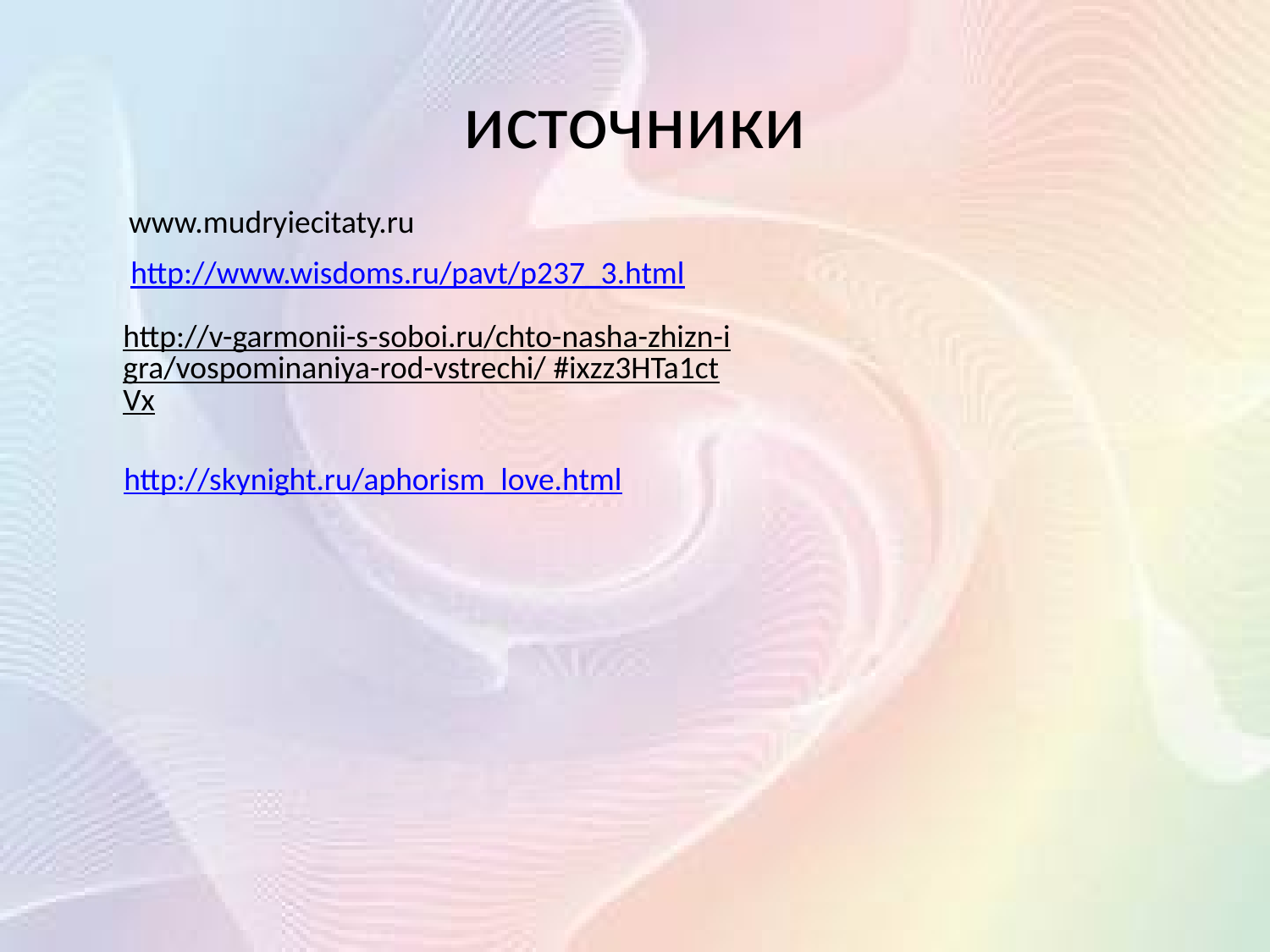

# источники
www.mudryiecitaty.ru

http://www.wisdoms.ru/pavt/p237_3.html
http://v-garmonii-s-soboi.ru/chto-nasha-zhizn-igra/vospominaniya-rod-vstrechi/ #ixzz3HTa1ctVx
 http://skynight.ru/aphorism_love.html